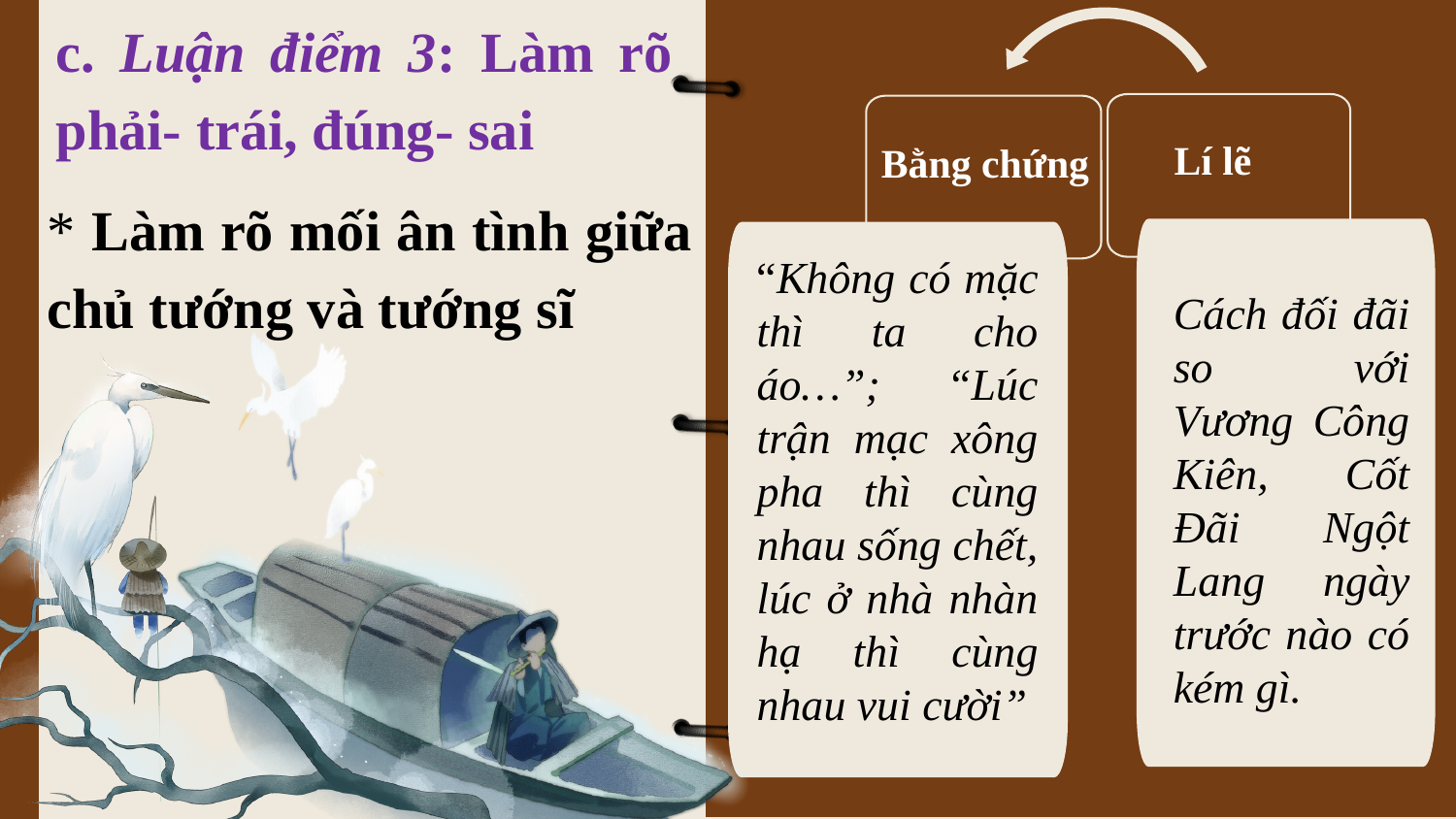

c. Luận điểm 3: Làm rõ phải- trái, đúng- sai

Lí lẽ
Bằng chứng
* Làm rõ mối ân tình giữa chủ tướng và tướng sĩ
“Không có mặc thì ta cho áo…”; “Lúc trận mạc xông pha thì cùng nhau sống chết, lúc ở nhà nhàn hạ thì cùng nhau vui cười”
Cách đối đãi so với Vương Công Kiên, Cốt Đãi Ngột Lang ngày trước nào có kém gì.